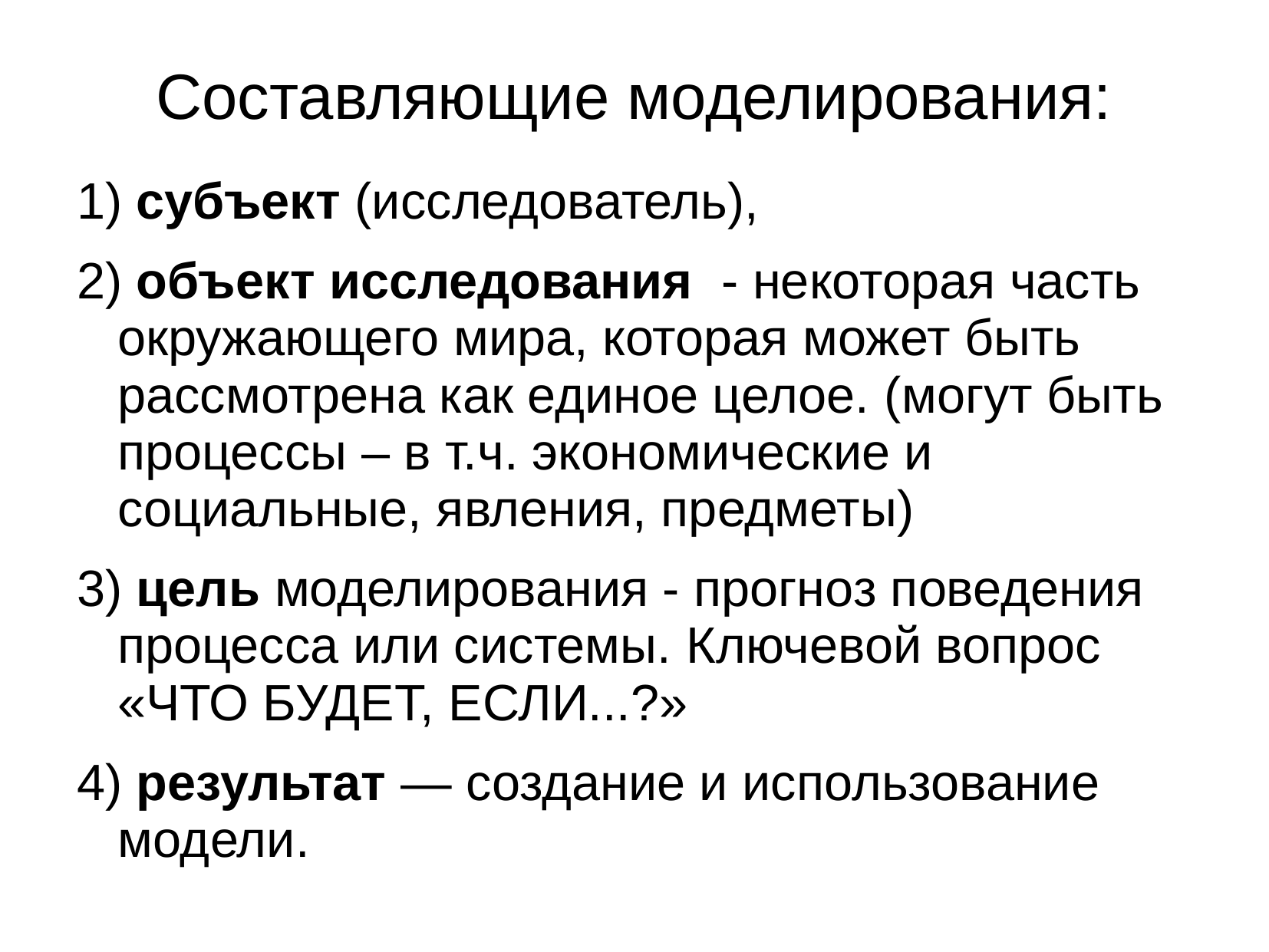

# Составляющие моделирования:
1) субъект (исследователь),
2) объект исследования  - некоторая часть окружающего мира, которая может быть рассмотрена как единое целое. (могут быть процессы – в т.ч. экономические и социальные, явления, предметы)
3) цель моделирования - прогноз поведения процесса или системы. Ключевой вопрос «ЧТО БУДЕТ, ЕСЛИ...?»
4) результат — создание и использование модели.